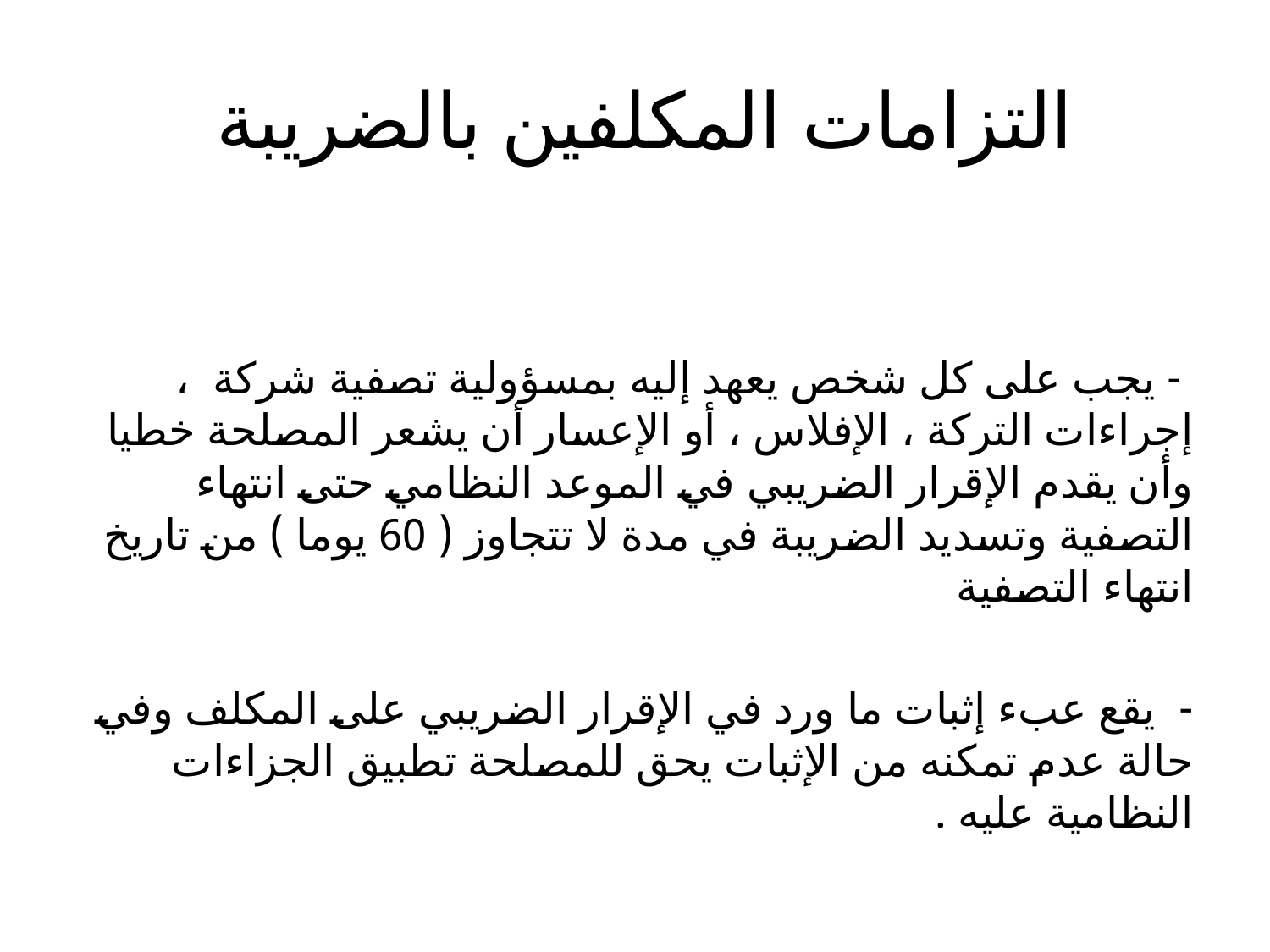

# التزامات المكلفين بالضريبة

 - يجب على كل شخص يعهد إليه بمسؤولية تصفية شركة  ، إجراءات التركة ، الإفلاس ، أو الإعسار أن يشعر المصلحة خطيا وأن يقدم الإقرار الضريبي في الموعد النظامي حتى انتهاء التصفية وتسديد الضريبة في مدة لا تتجاوز ( 60 يوما ) من تاريخ انتهاء التصفية

-  يقع عبء إثبات ما ورد في الإقرار الضريبي على المكلف وفي حالة عدم تمكنه من الإثبات يحق للمصلحة تطبيق الجزاءات النظامية عليه .